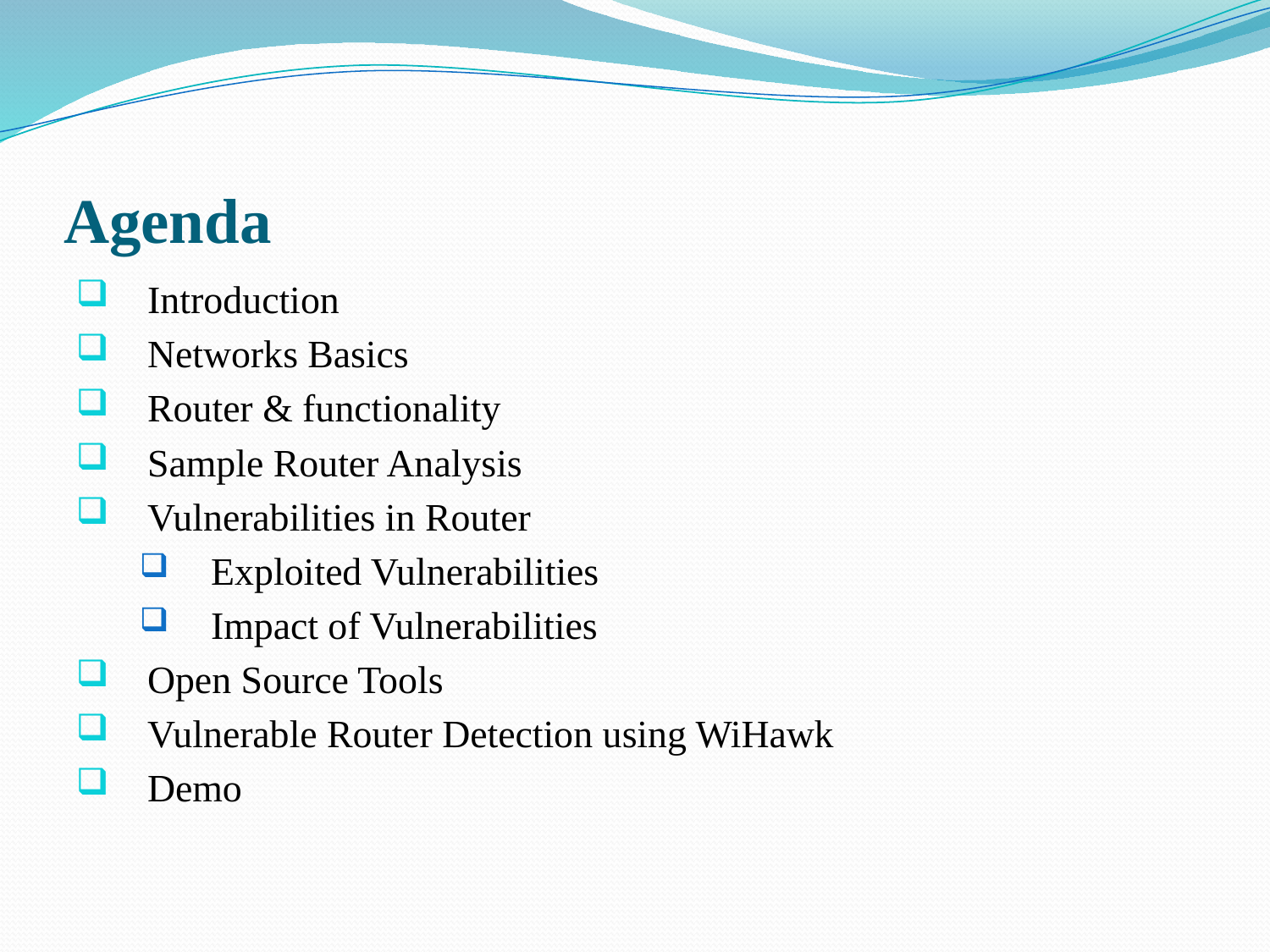

# Agenda
Introduction
Networks Basics
Router & functionality
Sample Router Analysis
Vulnerabilities in Router
Exploited Vulnerabilities
Impact of Vulnerabilities
Open Source Tools
Vulnerable Router Detection using WiHawk
Demo